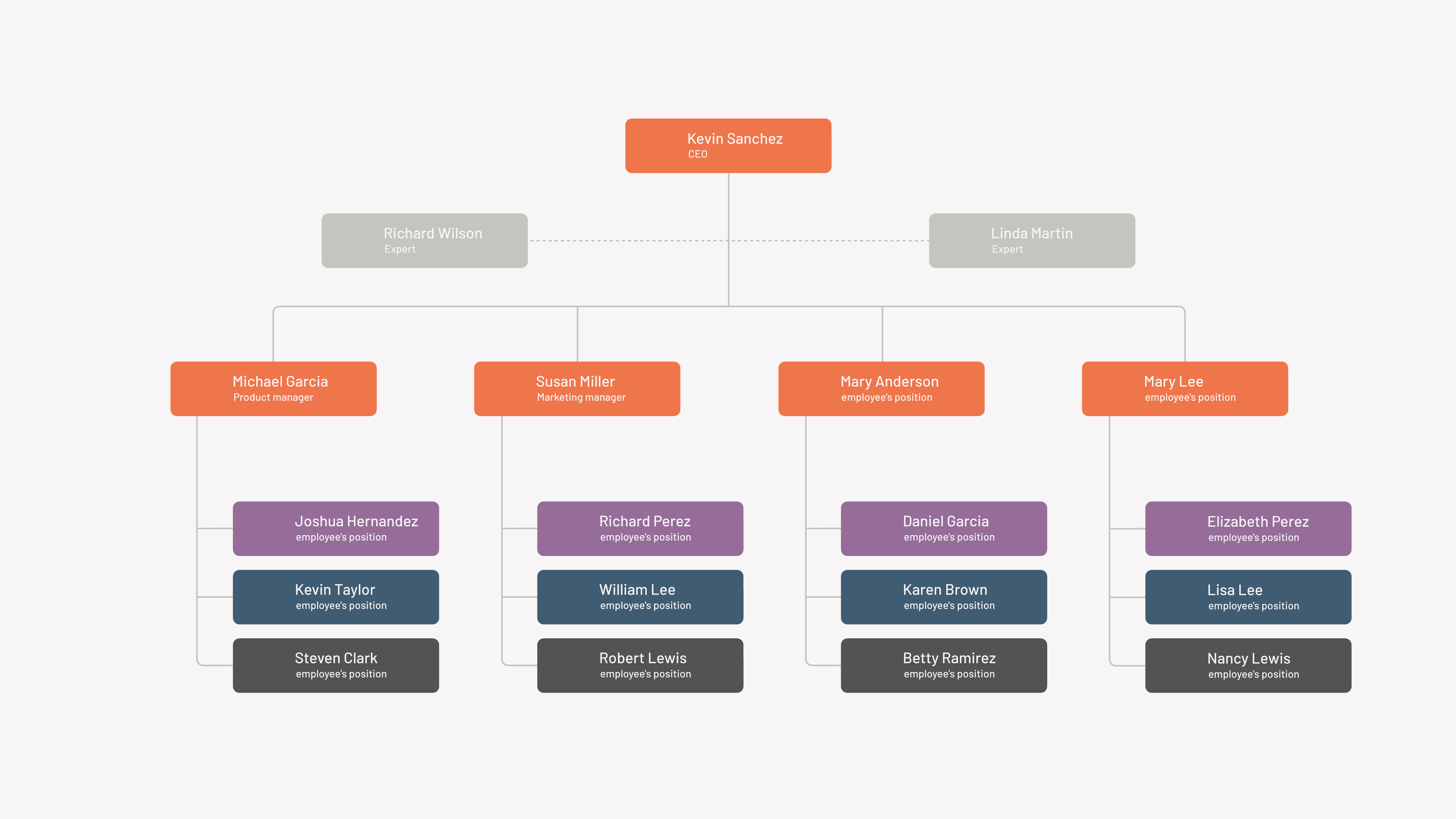

Kevin Sanchez
CEO

Richard Wilson
Linda Martin
Expert
Expert

Michael Garcia
Susan Miller
Mary Anderson
Mary Lee
Product manager
Marketing manager
employee's position
employee's position

Joshua Hernandez
employee's position
Richard Perez
employee's position
Daniel Garcia
employee's position
Elizabeth Perez
employee's position

Kevin Taylor
William Lee
Karen Brown
Lisa Lee
employee's position
employee's position
employee's position
employee's position

Steven Clark
employee's position
Robert Lewis
employee's position
Betty Ramirez
employee's position
Nancy Lewis
employee's position